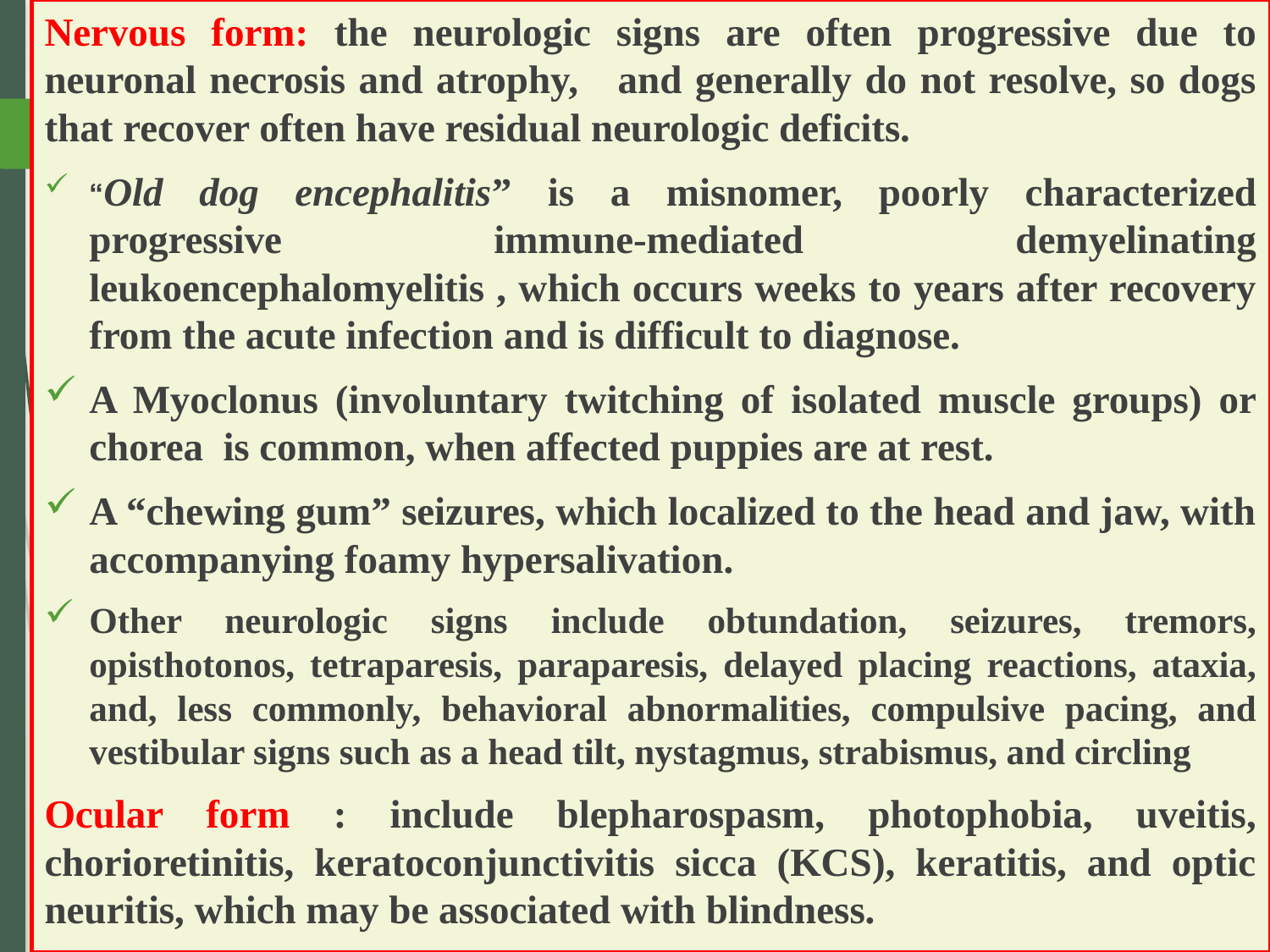

Nervous form: the neurologic signs are often progressive due to neuronal necrosis and atrophy,   and generally do not resolve, so dogs that recover often have residual neurologic deficits.
		“Old dog encephalitis” is a misnomer, poorly characterized progressive immune-mediated demyelinating leukoencephalomyelitis , which occurs weeks to years after recovery from the acute infection and is difficult to diagnose.
		A Myoclonus (involuntary twitching of isolated muscle groups) or chorea  is common, when affected puppies are at rest.
		A “chewing gum” seizures, which localized to the head and jaw, with accompanying foamy hypersalivation.
Other neurologic signs include obtundation, seizures, tremors, opisthotonos, tetraparesis, paraparesis, delayed placing reactions, ataxia, and, less commonly, behavioral abnormalities, compulsive pacing, and vestibular signs such as a head tilt, nystagmus, strabismus, and circling
Ocular form : include blepharospasm, photophobia, uveitis, chorioretinitis, keratoconjunctivitis sicca (KCS), keratitis, and optic neuritis, which may be associated with blindness.